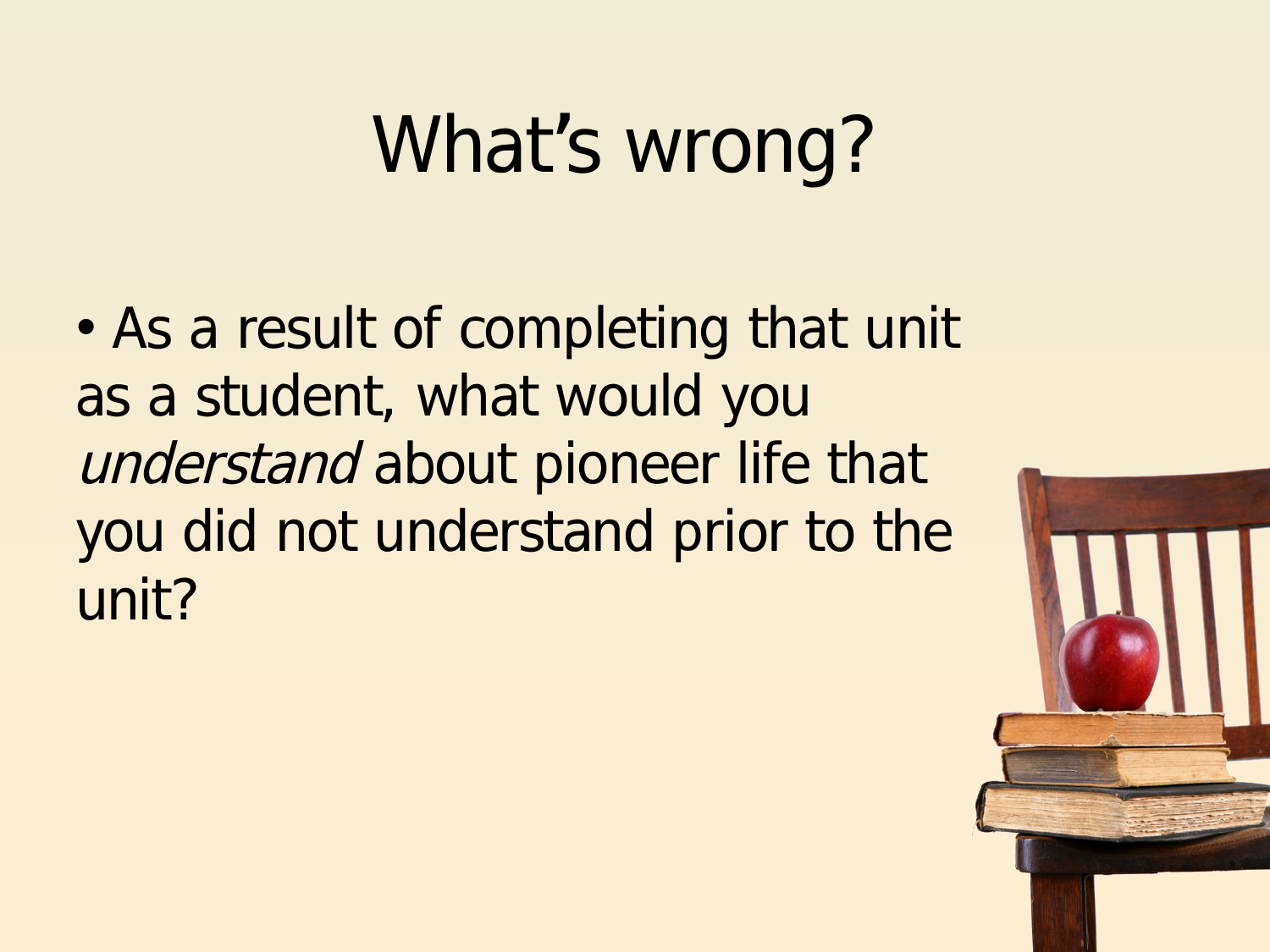

# What’s wrong?
 As a result of completing that unit as a student, what would you understand about pioneer life that you did not understand prior to the unit?